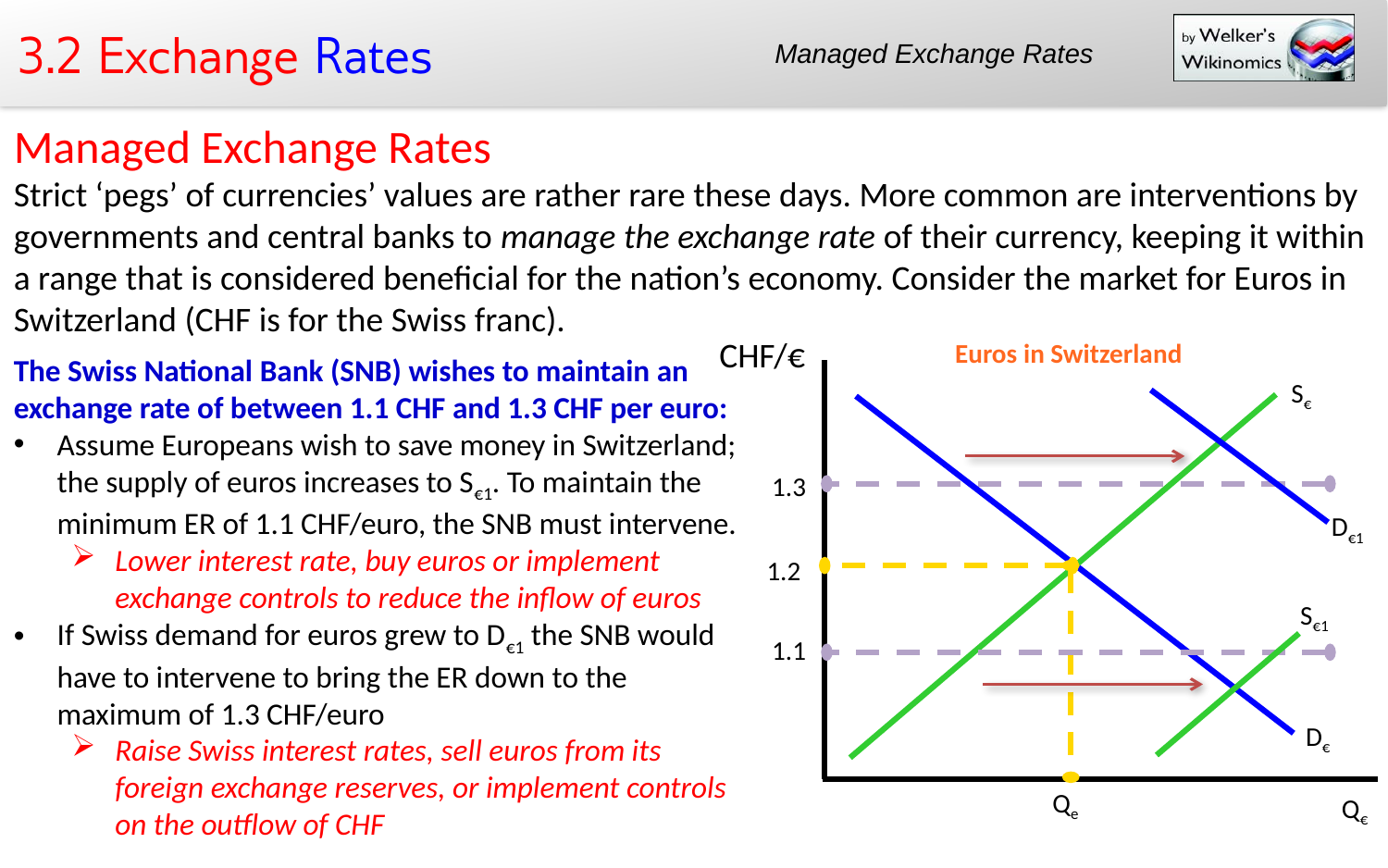

Managed Exchange Rates
Managed Exchange Rates
Strict ‘pegs’ of currencies’ values are rather rare these days. More common are interventions by governments and central banks to manage the exchange rate of their currency, keeping it within a range that is considered beneficial for the nation’s economy. Consider the market for Euros in Switzerland (CHF is for the Swiss franc).
CHF/€
Euros in Switzerland
S€
1.3
D€1
1.2
S€1
1.1
D€
Qe
Q€
The Swiss National Bank (SNB) wishes to maintain an exchange rate of between 1.1 CHF and 1.3 CHF per euro:
Assume Europeans wish to save money in Switzerland; the supply of euros increases to S€1. To maintain the minimum ER of 1.1 CHF/euro, the SNB must intervene.
Lower interest rate, buy euros or implement exchange controls to reduce the inflow of euros
If Swiss demand for euros grew to D€1 the SNB would have to intervene to bring the ER down to the maximum of 1.3 CHF/euro
Raise Swiss interest rates, sell euros from its foreign exchange reserves, or implement controls on the outflow of CHF